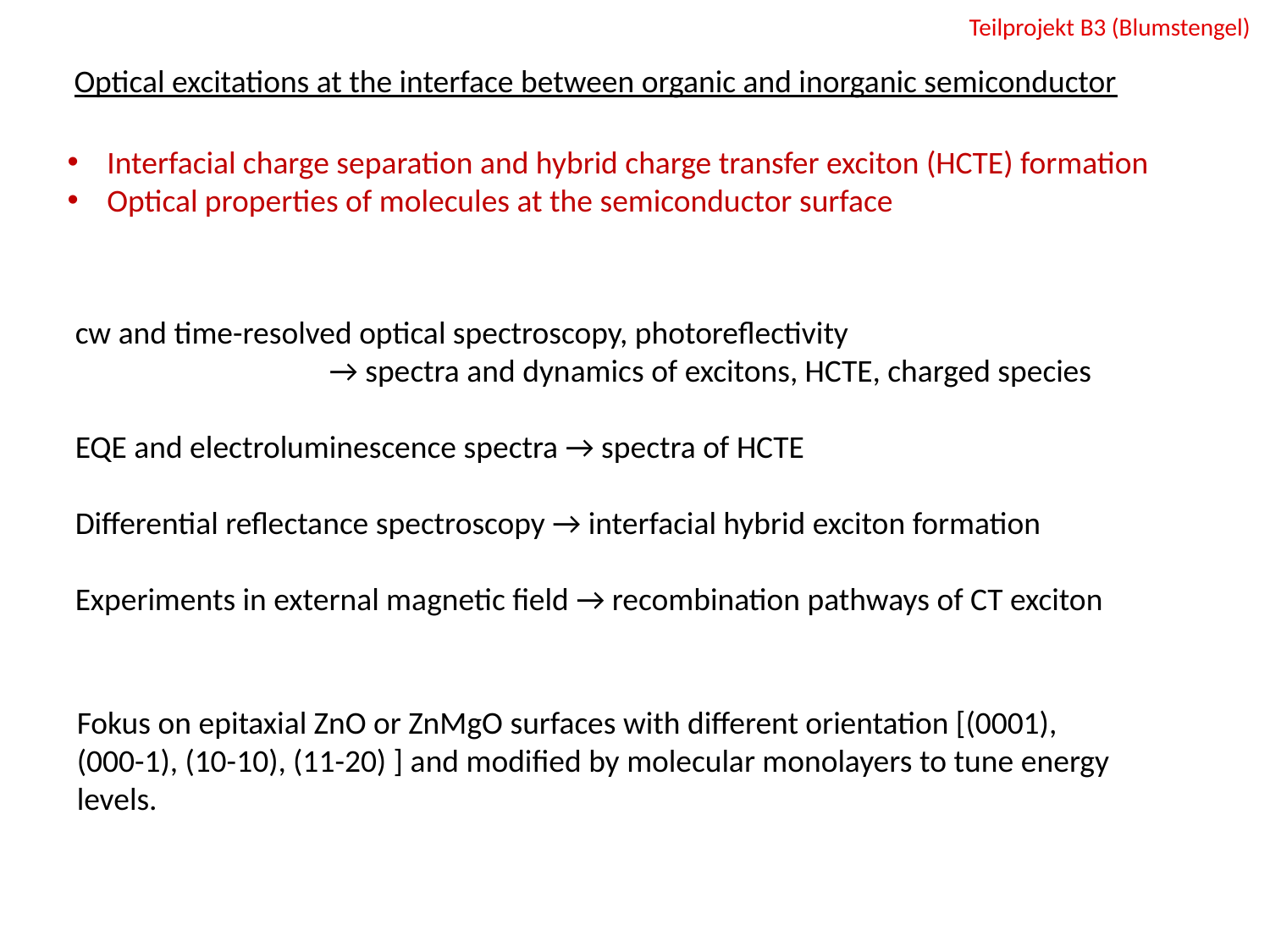

Teilprojekt B3 (Blumstengel)
Optical excitations at the interface between organic and inorganic semiconductor
Interfacial charge separation and hybrid charge transfer exciton (HCTE) formation
Optical properties of molecules at the semiconductor surface
cw and time-resolved optical spectroscopy, photoreflectivity
		→ spectra and dynamics of excitons, HCTE, charged species

EQE and electroluminescence spectra → spectra of HCTE

Differential reflectance spectroscopy → interfacial hybrid exciton formation

Experiments in external magnetic field → recombination pathways of CT exciton

Fokus on epitaxial ZnO or ZnMgO surfaces with different orientation [(0001), (000-1), (10-10), (11-20) ] and modified by molecular monolayers to tune energy levels.